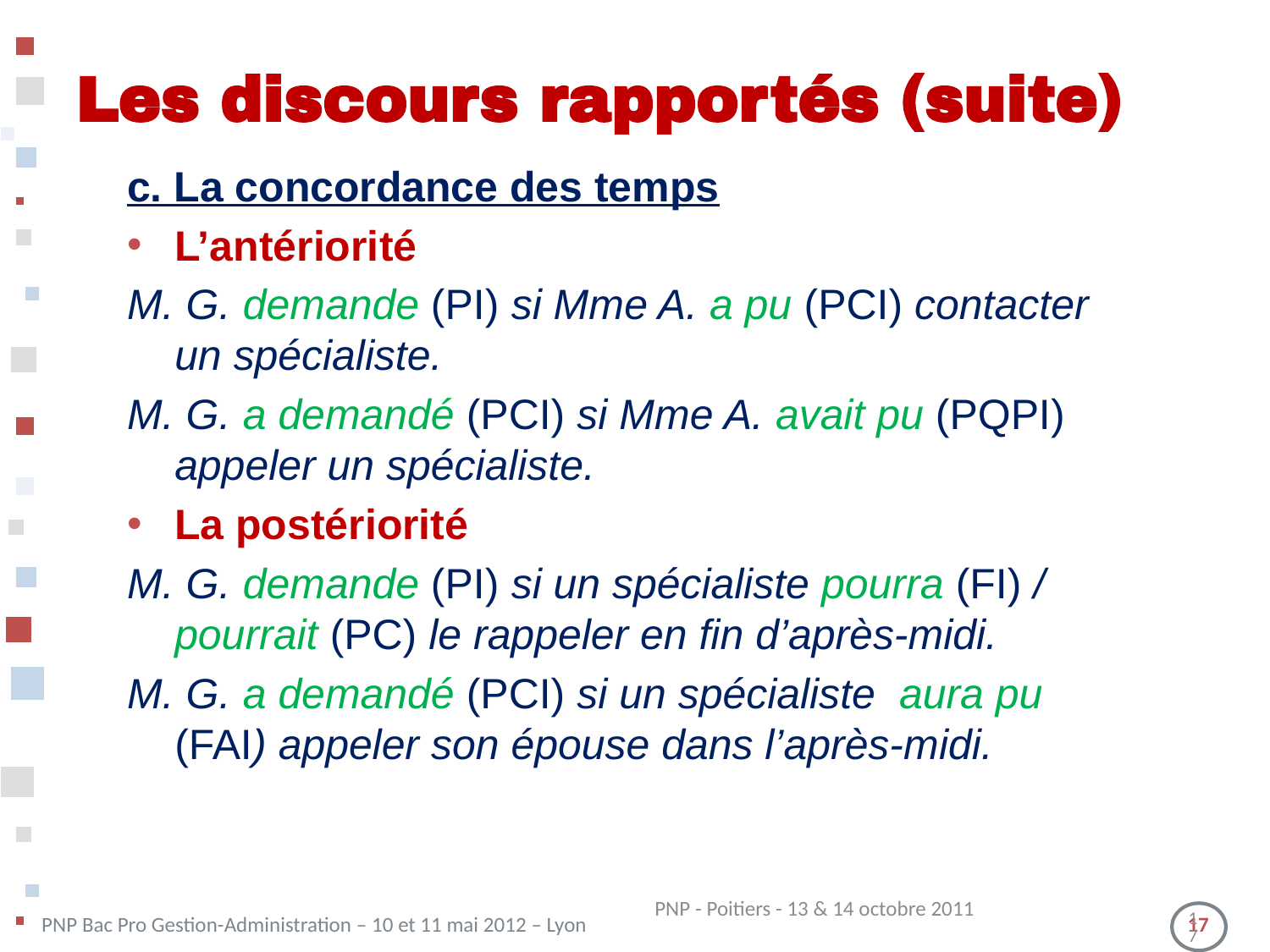

# Les discours rapportés (suite)
c. La concordance des temps
L’antériorité
M. G. demande (PI) si Mme A. a pu (PCI) contacter un spécialiste.
M. G. a demandé (PCI) si Mme A. avait pu (PQPI) appeler un spécialiste.
La postériorité
M. G. demande (PI) si un spécialiste pourra (FI) / pourrait (PC) le rappeler en fin d’après-midi.
M. G. a demandé (PCI) si un spécialiste  aura pu (FAI) appeler son épouse dans l’après-midi.
PNP - Poitiers - 13 & 14 octobre 2011
17